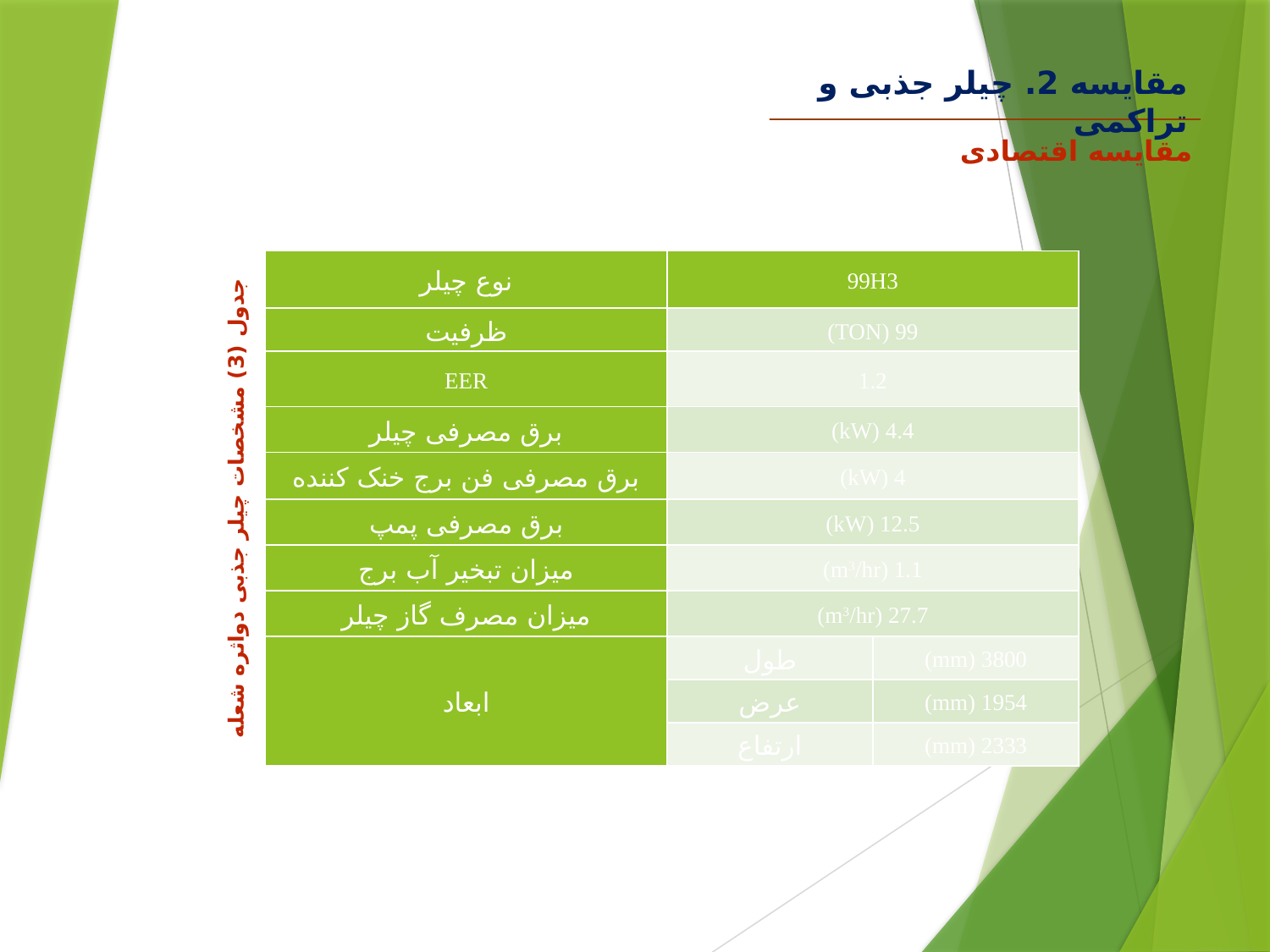

مقایسه 2. چیلر جذبی و تراکمی
مقایسه اقتصادی
| نوع چیلر | 99H3 |  |
| --- | --- | --- |
| ظرفیت | 99 (TON) |  |
| EER | 1.2 |  |
| برق مصرفی چیلر | 4.4 (kW) |  |
| برق مصرفی فن برج خنک کننده | 4 (kW) |  |
| برق مصرفی پمپ | 12.5 (kW) |  |
| میزان تبخیر آب برج | 1.1 (m3/hr) |  |
| میزان مصرف گاز چیلر | 27.7 (m3/hr) |  |
| ابعاد | طول | 3800 (mm) |
|  | عرض | 1954 (mm) |
|  | ارتفاع | 2333 (mm) |
جدول (3) مشخصات چیلر جذبی دواثره شعله مستقیم